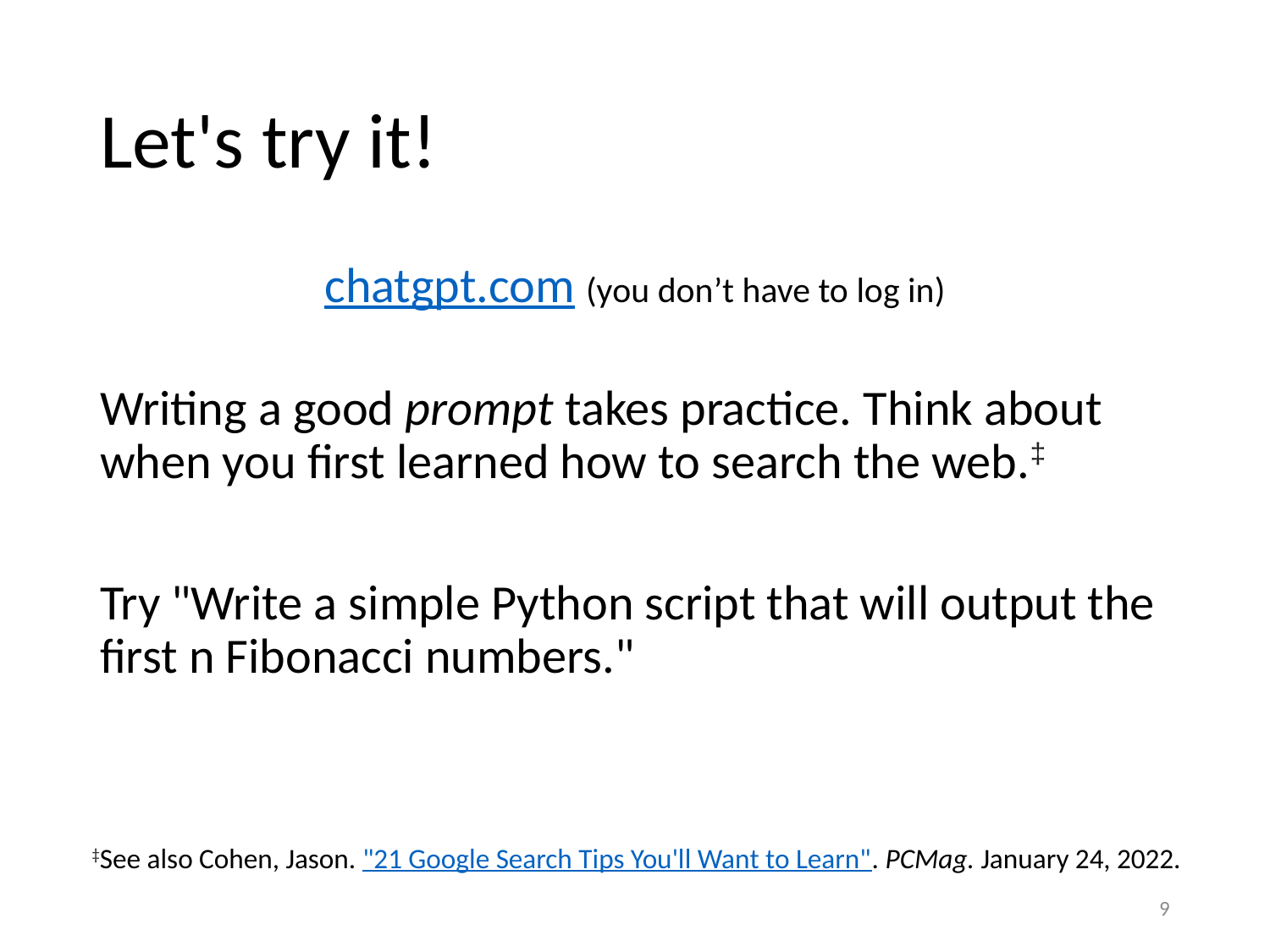

# Let's try it!
chatgpt.com (you don’t have to log in)

Writing a good prompt takes practice. Think about when you first learned how to search the web.‡

Try "Write a simple Python script that will output the first n Fibonacci numbers."

‡See also Cohen, Jason. "21 Google Search Tips You'll Want to Learn". PCMag. January 24, 2022.
9